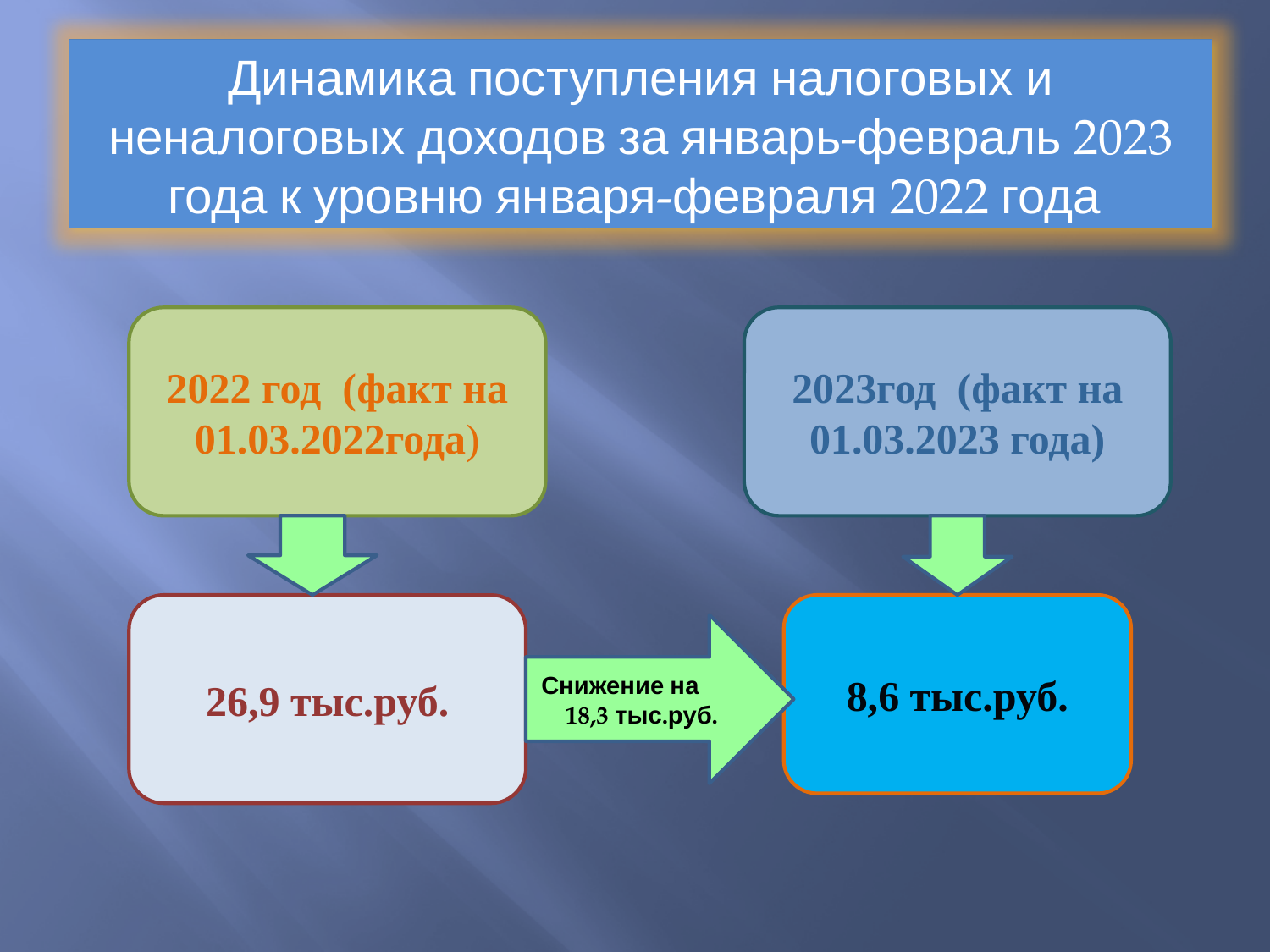

Динамика поступления налоговых и неналоговых доходов за январь-февраль 2023 года к уровню января-февраля 2022 года
2022 год  (факт на 01.03.2022года)
2023год  (факт на 01.03.2023 года)

26,9 тыс.руб.
8,6 тыс.руб.
Снижение на        18,3 тыс.руб.